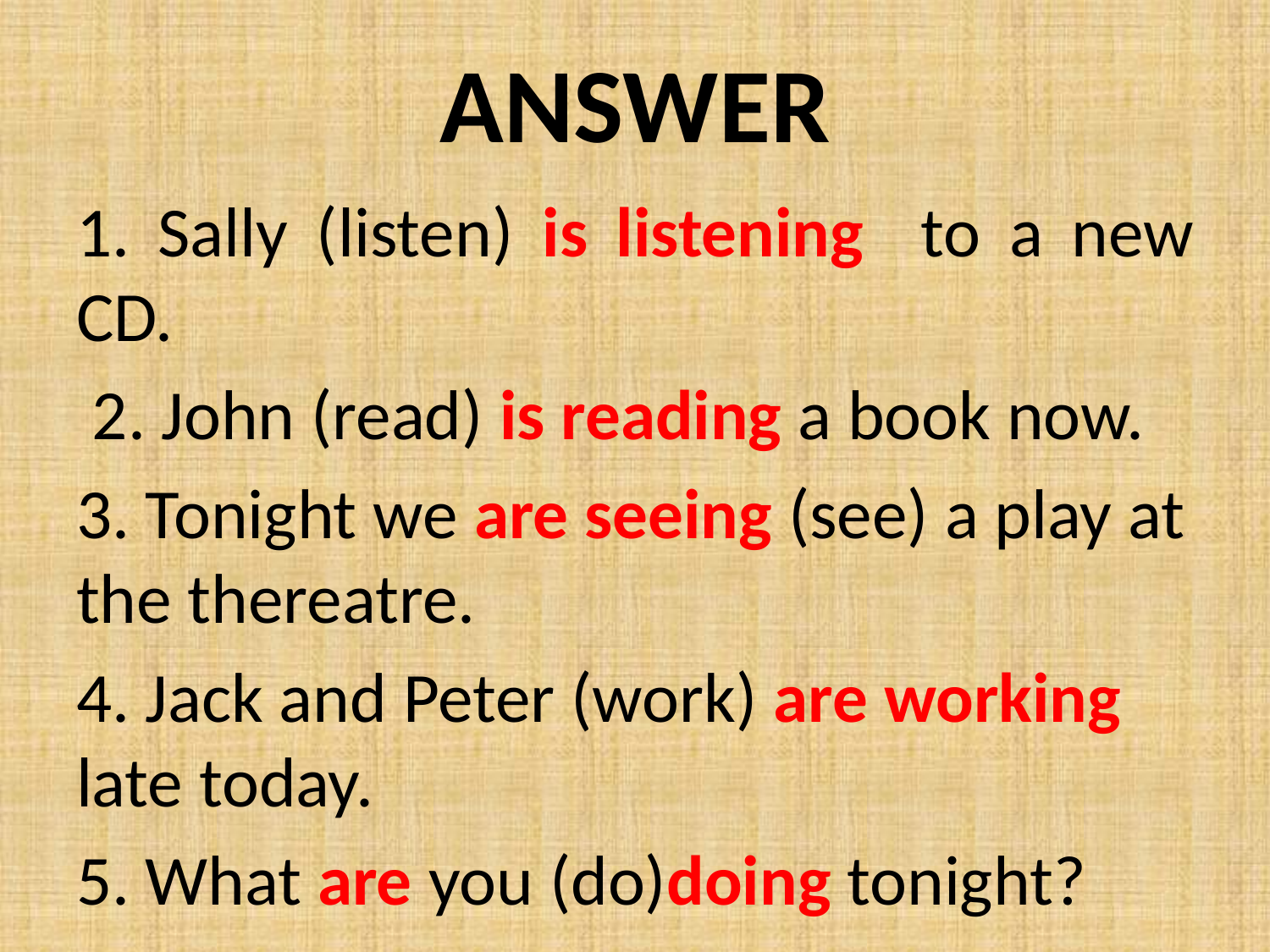

# ANSWER
1. Sally (listen) is listening  to a new CD.
 2. John (read) is reading a book now.
3. Tonight we are seeing (see) a play at the thereatre.
4. Jack and Peter (work) are working late today.
5. What are you (do)doing tonight?